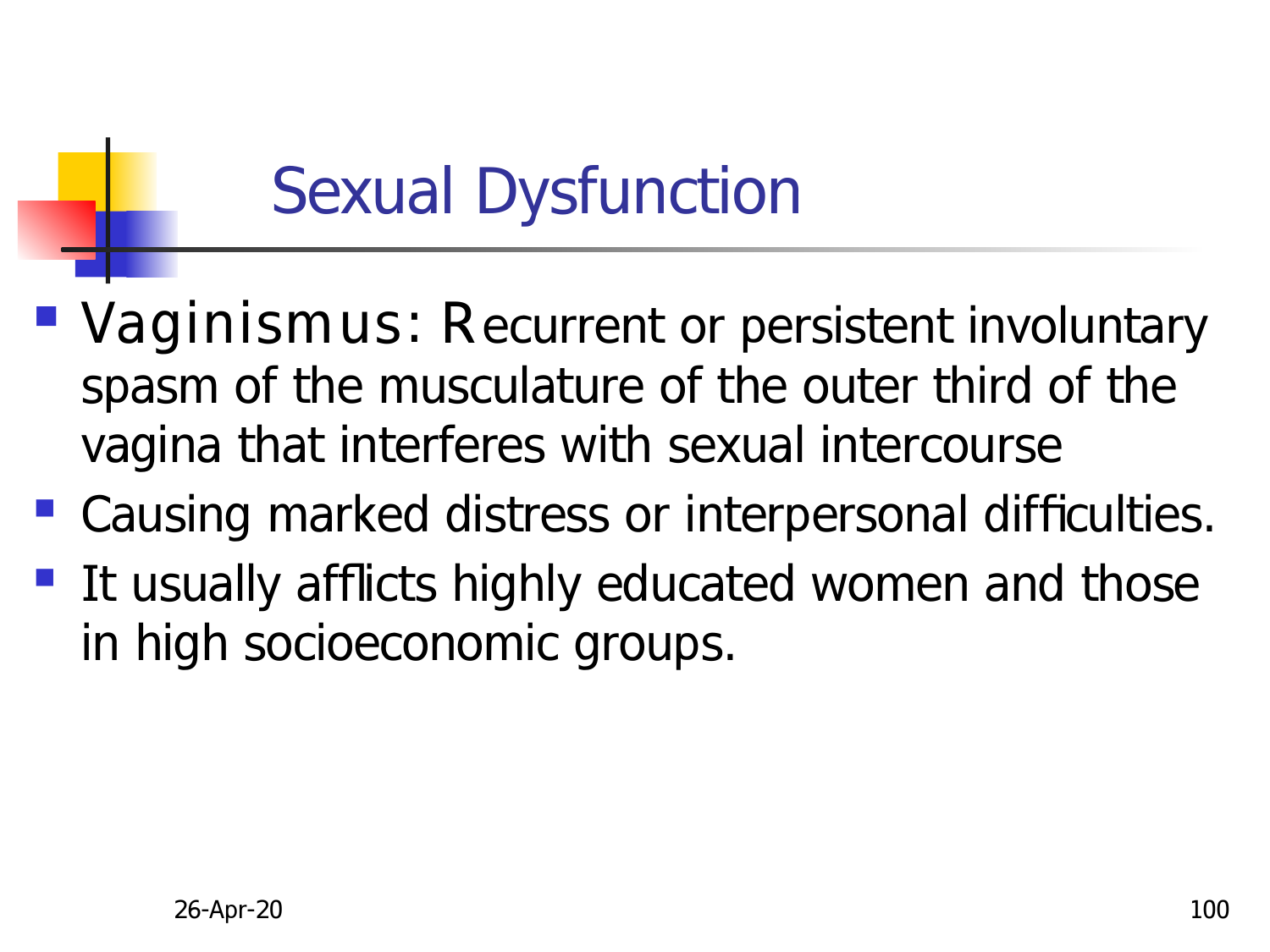

# Sexual Dysfunction
Vaginismus: Recurrent or persistent involuntary spasm of the musculature of the outer third of the vagina that interferes with sexual intercourse
Causing marked distress or interpersonal difficulties.
It usually afflicts highly educated women and those in high socioeconomic groups.

26-Apr-20
100